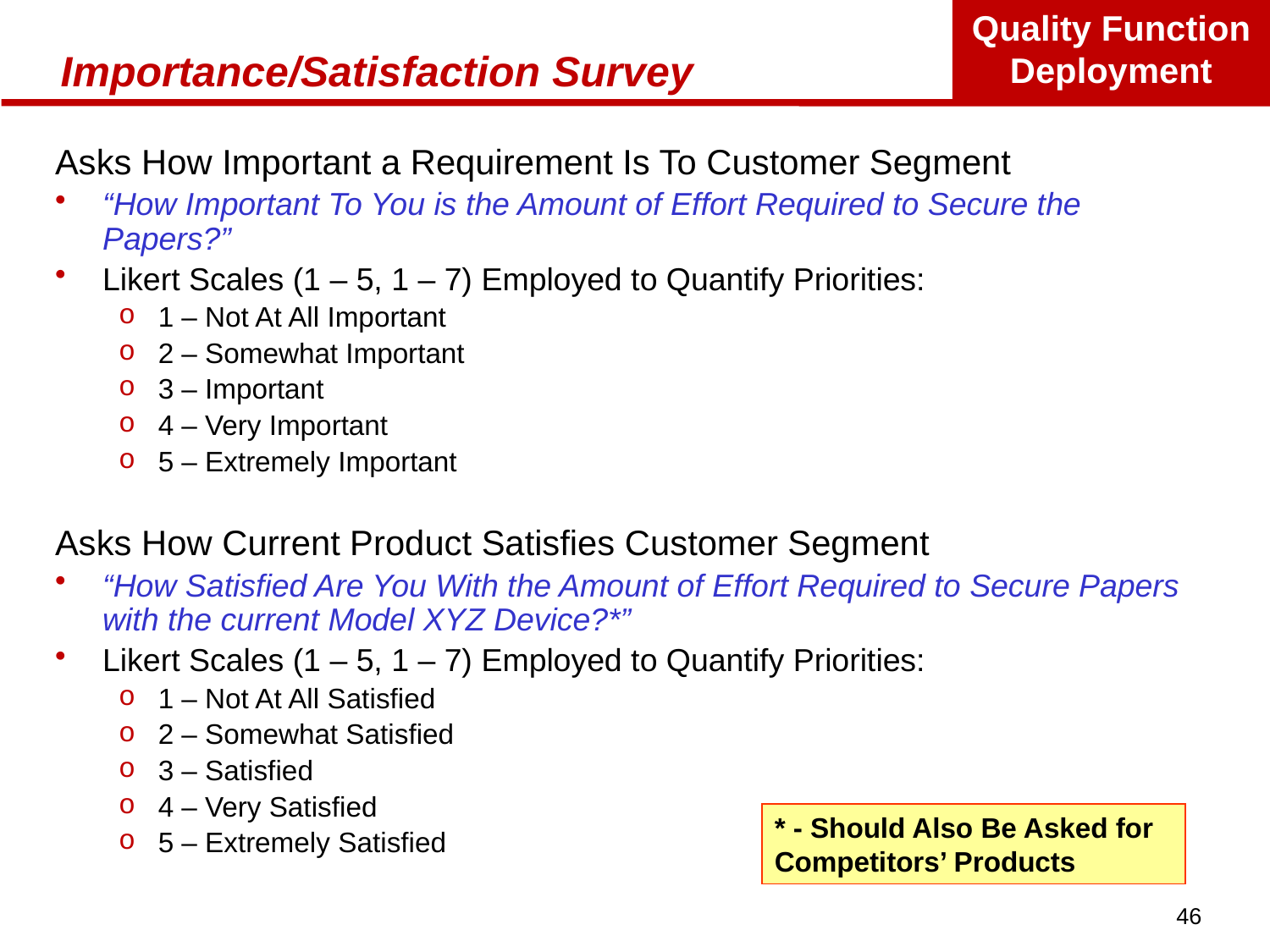

# Importance/Satisfaction Survey
Asks How Important a Requirement Is To Customer Segment
“How Important To You is the Amount of Effort Required to Secure the Papers?”
Likert Scales (1 – 5, 1 – 7) Employed to Quantify Priorities:
1 – Not At All Important
2 – Somewhat Important
3 – Important
4 – Very Important
5 – Extremely Important

Asks How Current Product Satisfies Customer Segment
“How Satisfied Are You With the Amount of Effort Required to Secure Papers with the current Model XYZ Device?*”
Likert Scales (1 – 5, 1 – 7) Employed to Quantify Priorities:
1 – Not At All Satisfied
2 – Somewhat Satisfied
3 – Satisfied
4 – Very Satisfied
5 – Extremely Satisfied
* - Should Also Be Asked for Competitors’ Products